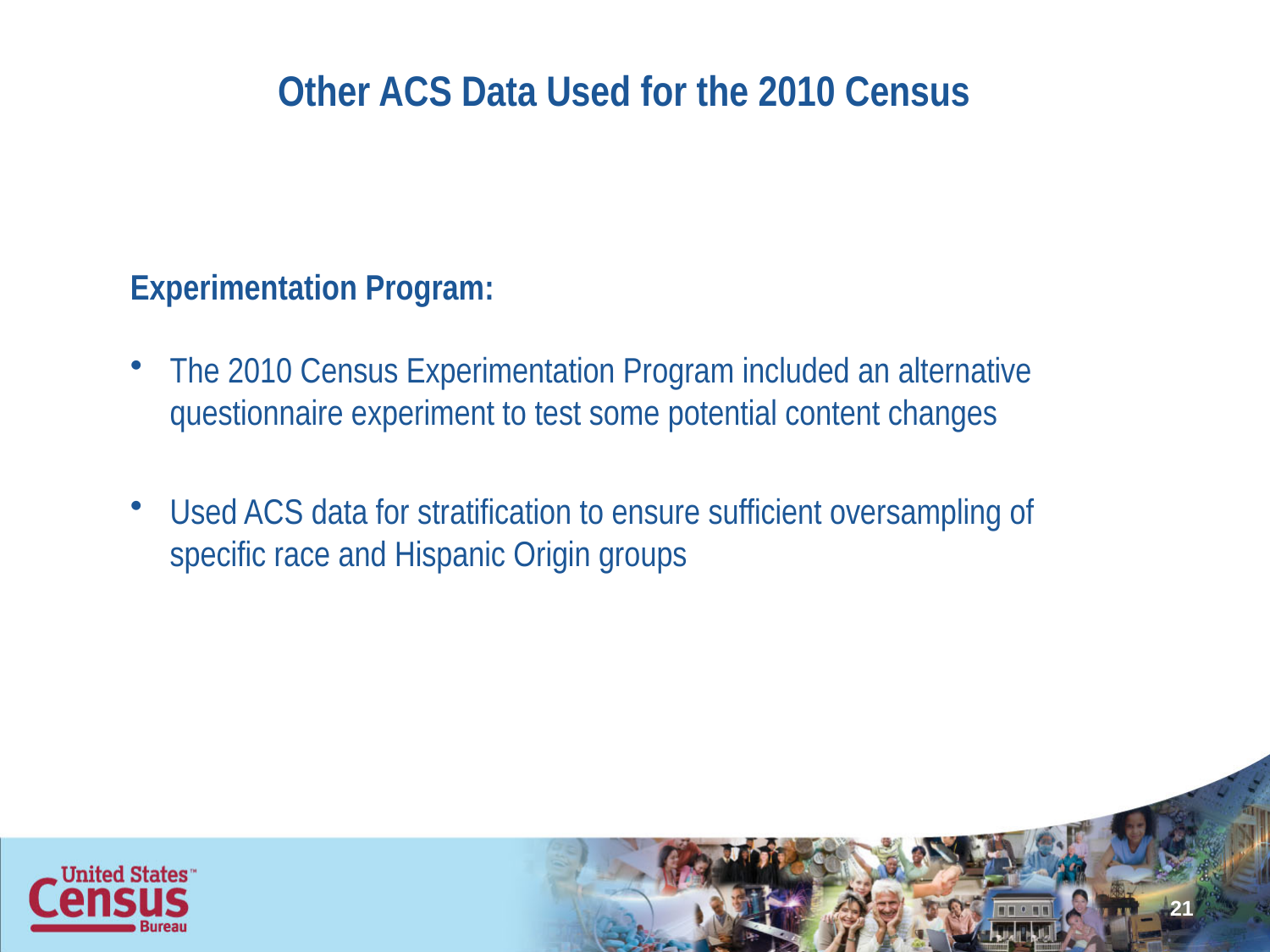

# Other ACS Data Used for the 2010 Census
Experimentation Program:

The 2010 Census Experimentation Program included an alternative questionnaire experiment to test some potential content changes

Used ACS data for stratification to ensure sufficient oversampling of specific race and Hispanic Origin groups
21